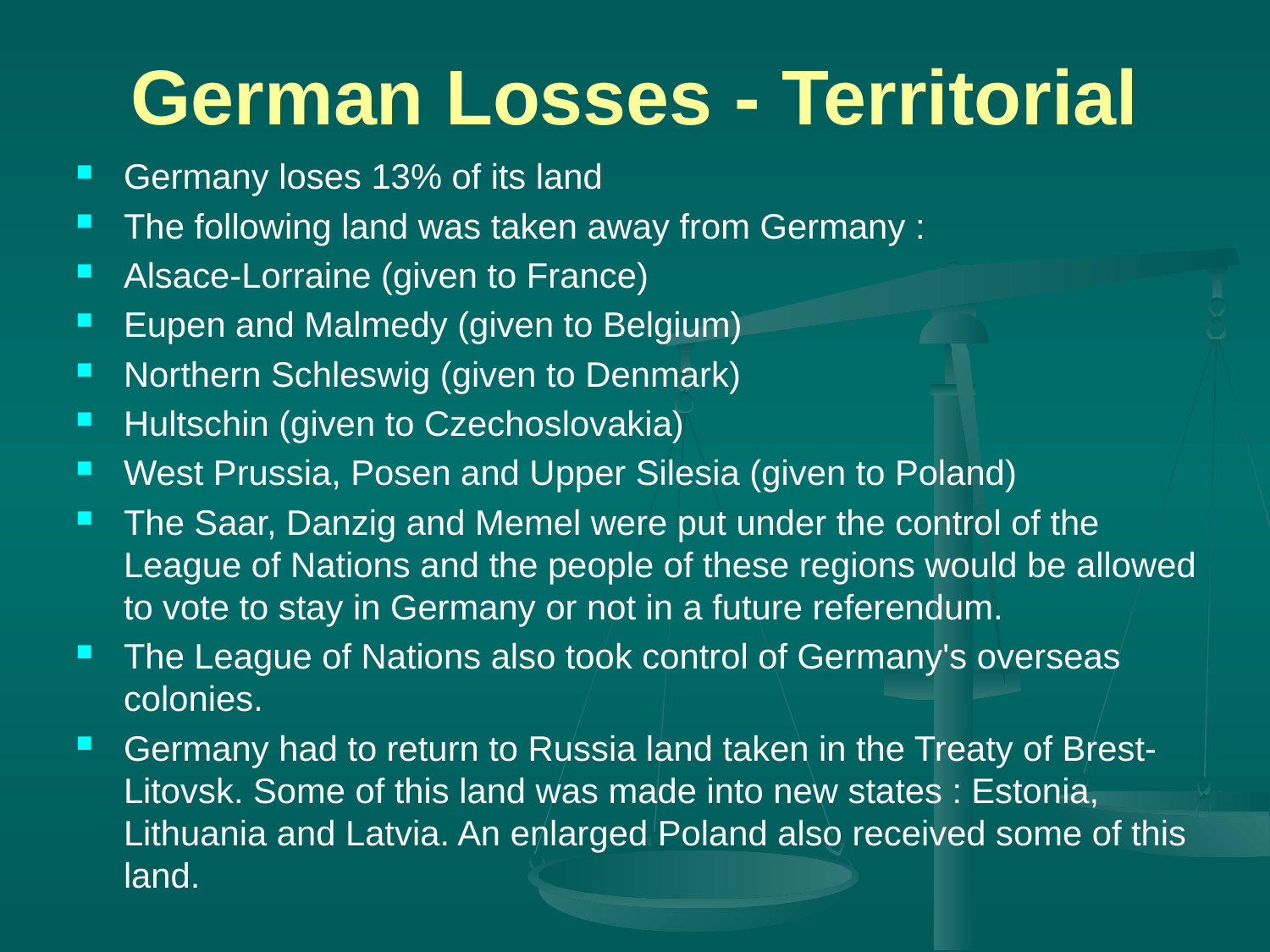

# German Losses - Territorial
Germany loses 13% of its land
The following land was taken away from Germany :
Alsace-Lorraine (given to France)
Eupen and Malmedy (given to Belgium)
Northern Schleswig (given to Denmark)
Hultschin (given to Czechoslovakia)
West Prussia, Posen and Upper Silesia (given to Poland)
The Saar, Danzig and Memel were put under the control of the League of Nations and the people of these regions would be allowed to vote to stay in Germany or not in a future referendum.
The League of Nations also took control of Germany's overseas colonies.
Germany had to return to Russia land taken in the Treaty of Brest-Litovsk. Some of this land was made into new states : Estonia, Lithuania and Latvia. An enlarged Poland also received some of this land.